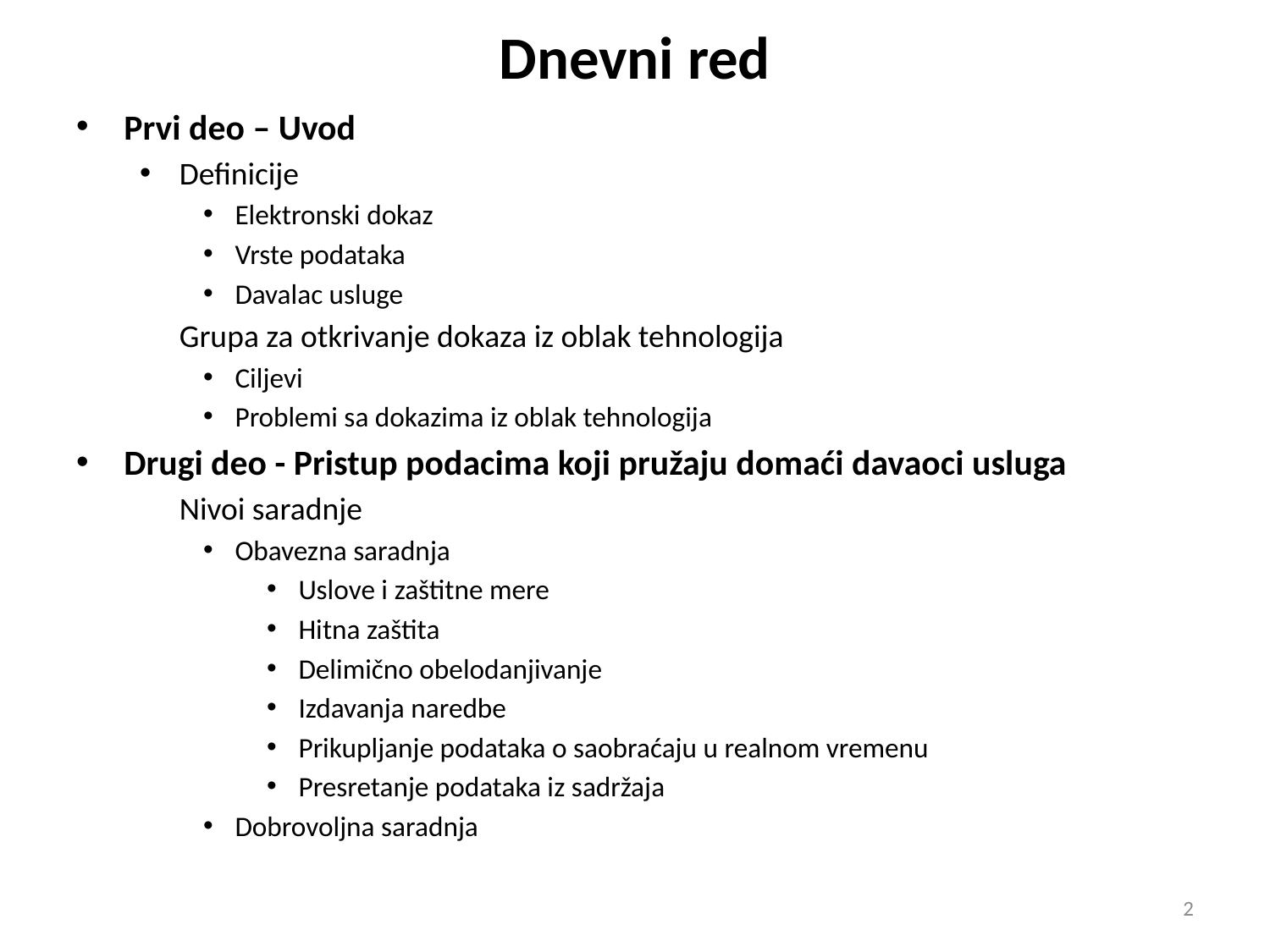

# Dnevni red
Prvi deo – Uvod
Definicije
Elektronski dokaz
Vrste podataka
Davalac usluge
Grupa za otkrivanje dokaza iz oblak tehnologija
Ciljevi
Problemi sa dokazima iz oblak tehnologija
Drugi deo - Pristup podacima koji pružaju domaći davaoci usluga
Nivoi saradnje
Obavezna saradnja
Uslove i zaštitne mere
Hitna zaštita
Delimično obelodanjivanje
Izdavanja naredbe
Prikupljanje podataka o saobraćaju u realnom vremenu
Presretanje podataka iz sadržaja
Dobrovoljna saradnja
2